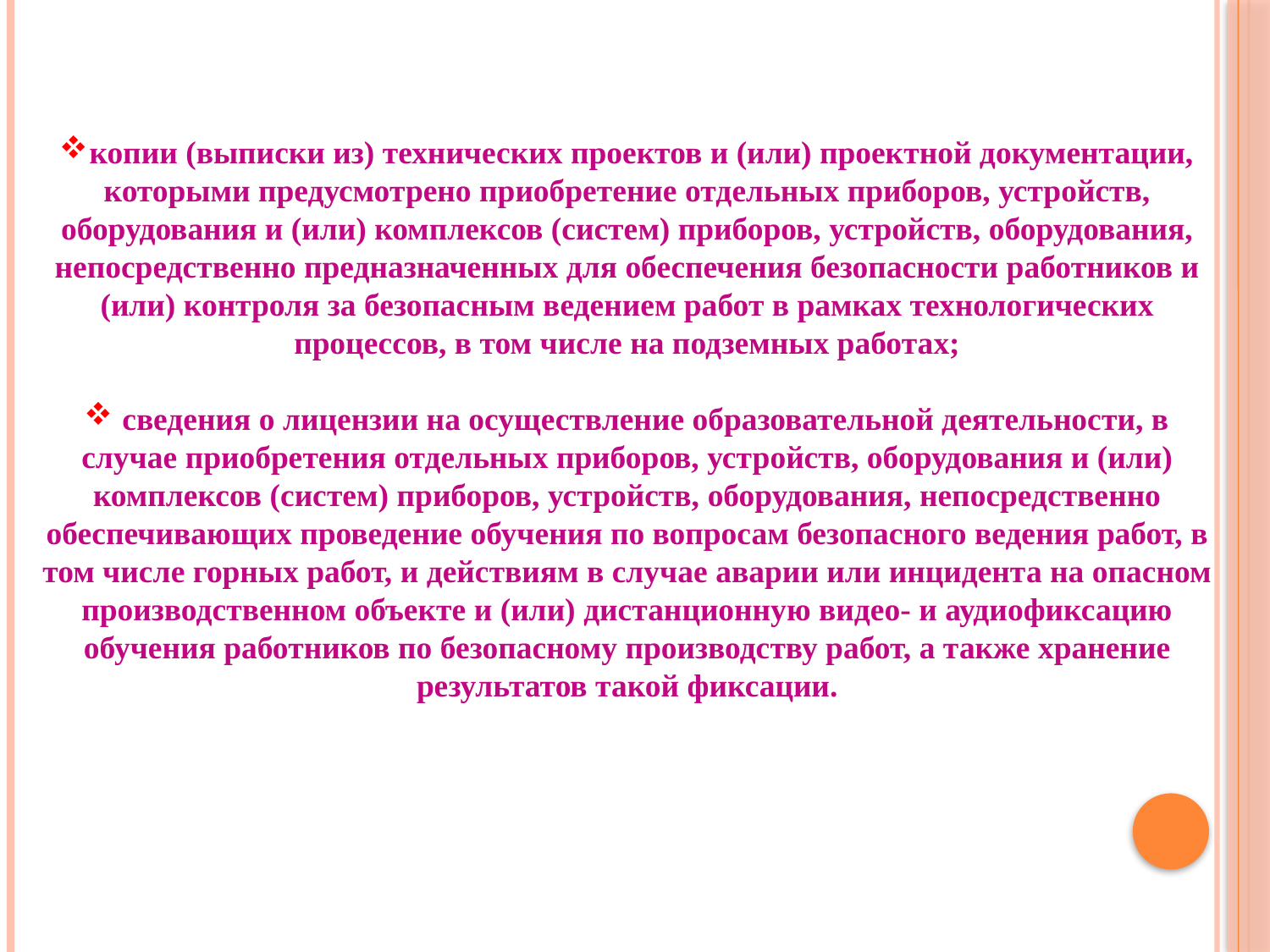

копии (выписки из) технических проектов и (или) проектной документации, которыми предусмотрено приобретение отдельных приборов, устройств, оборудования и (или) комплексов (систем) приборов, устройств, оборудования, непосредственно предназначенных для обеспечения безопасности работников и (или) контроля за безопасным ведением работ в рамках технологических процессов, в том числе на подземных работах;

 сведения о лицензии на осуществление образовательной деятельности, в случае приобретения отдельных приборов, устройств, оборудования и (или) комплексов (систем) приборов, устройств, оборудования, непосредственно обеспечивающих проведение обучения по вопросам безопасного ведения работ, в том числе горных работ, и действиям в случае аварии или инцидента на опасном производственном объекте и (или) дистанционную видео- и аудиофиксацию обучения работников по безопасному производству работ, а также хранение результатов такой фиксации.